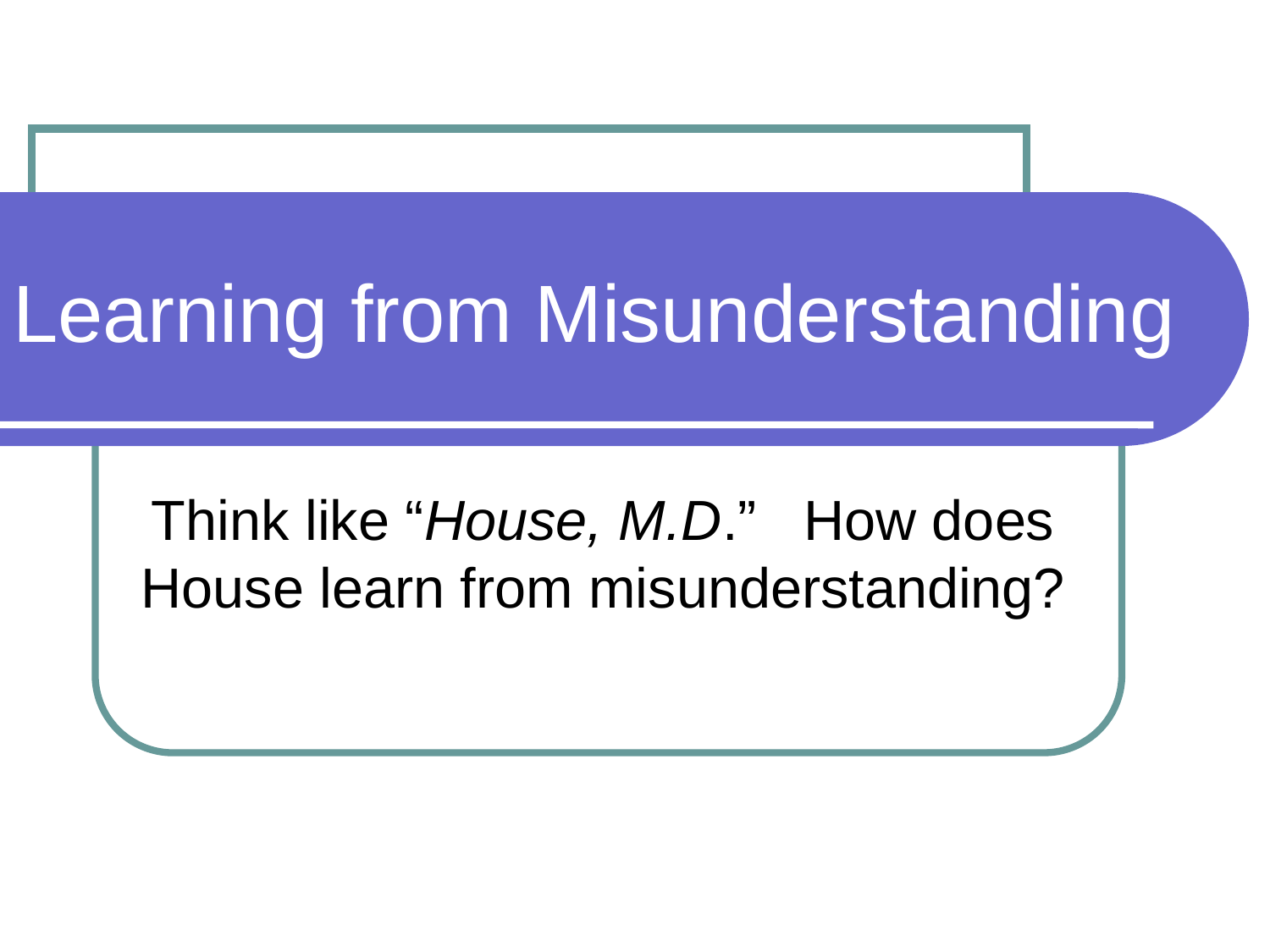

# Learning from Misunderstanding
Think like “House, M.D.”   How does House learn from misunderstanding?